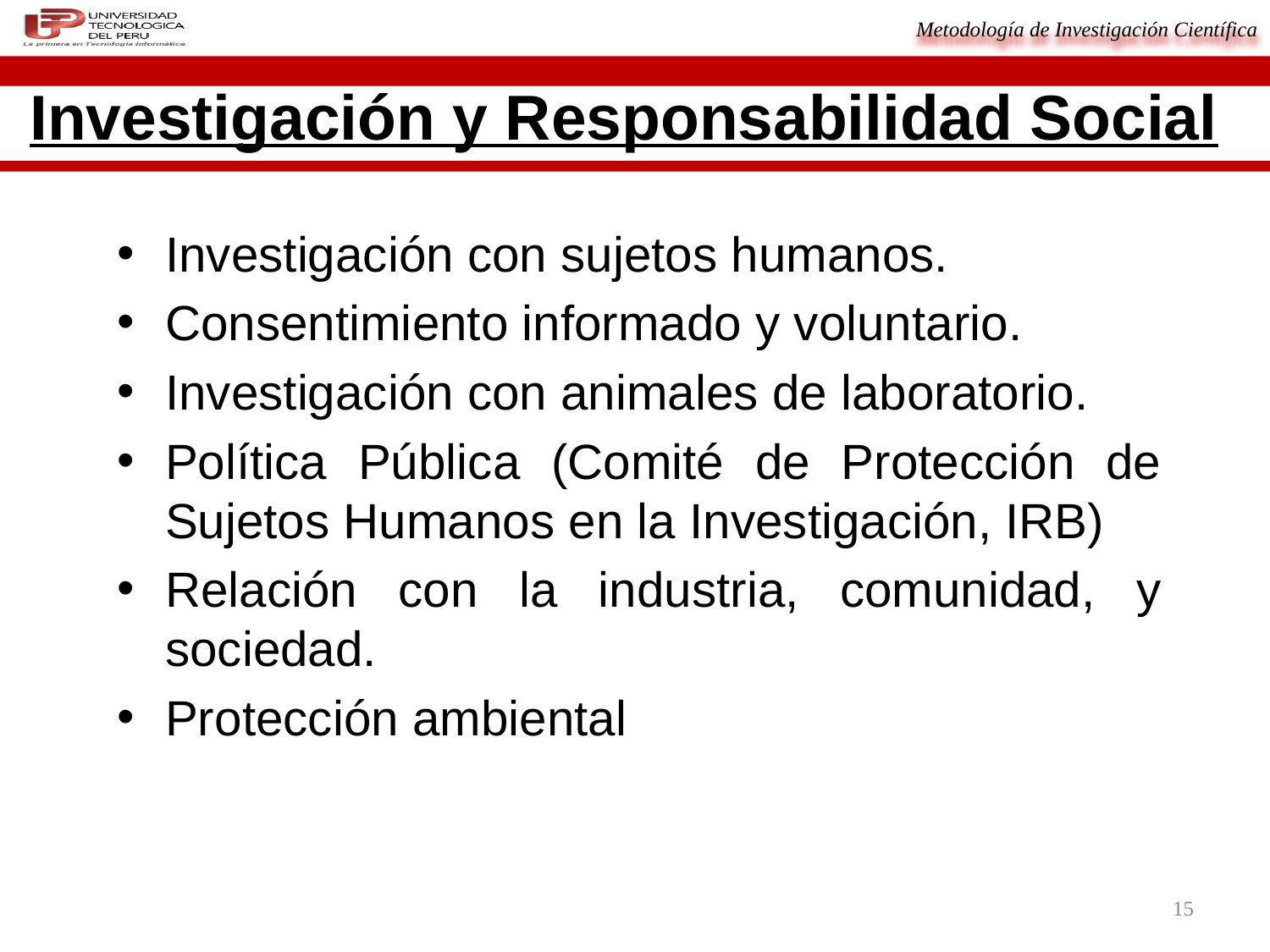

# Investigación y Responsabilidad Social
Investigación con sujetos humanos.
Consentimiento informado y voluntario.
Investigación con animales de laboratorio.
Política Pública (Comité de Protección de Sujetos Humanos en la Investigación, IRB)
Relación con la industria, comunidad, y sociedad.
Protección ambiental
15